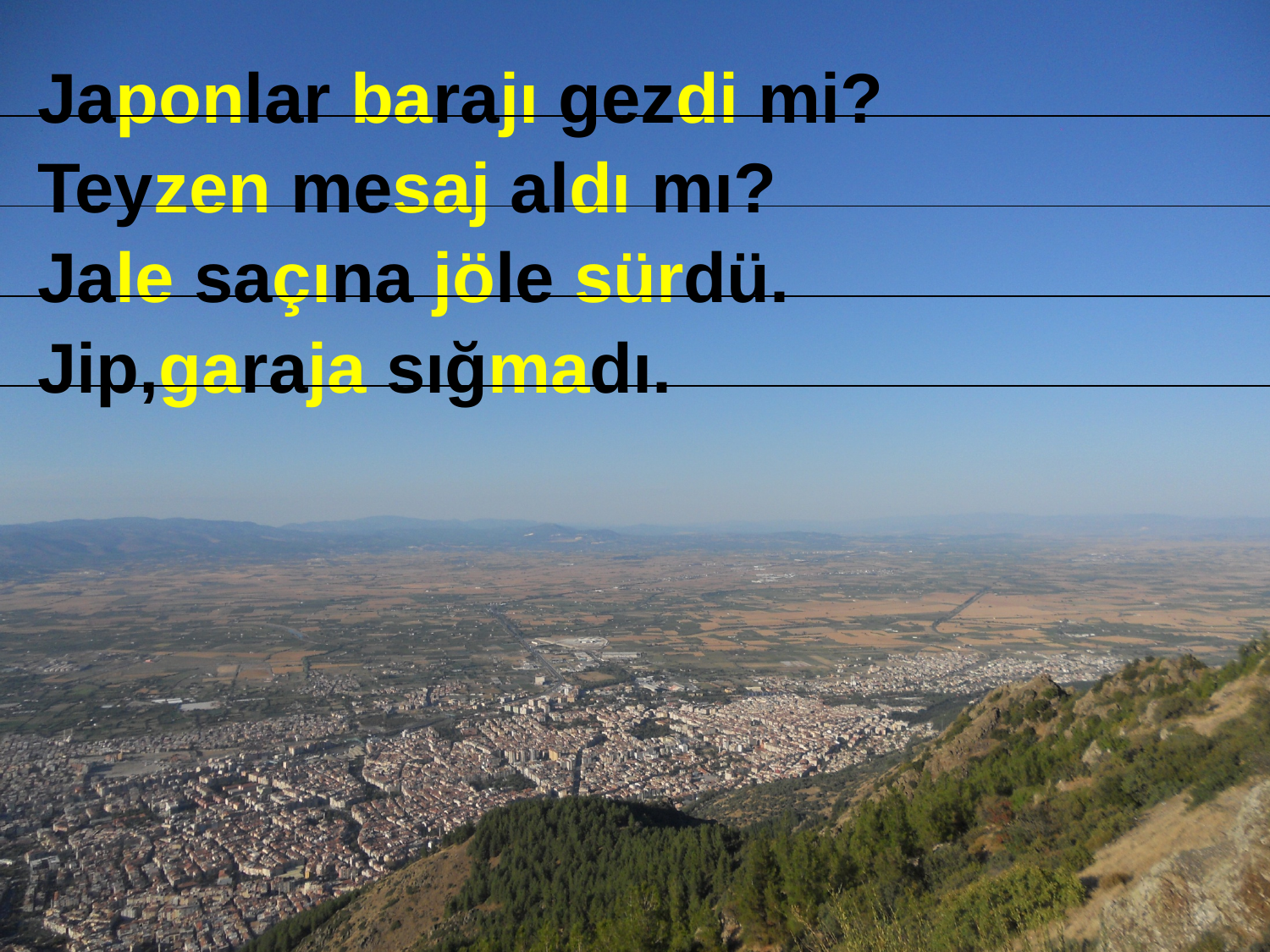

Japonlar barajı gezdi mi?
Teyzen mesaj aldı mı?
Jale saçına jöle sürdü.
Jip,garaja sığmadı.
Erhan KESKİN